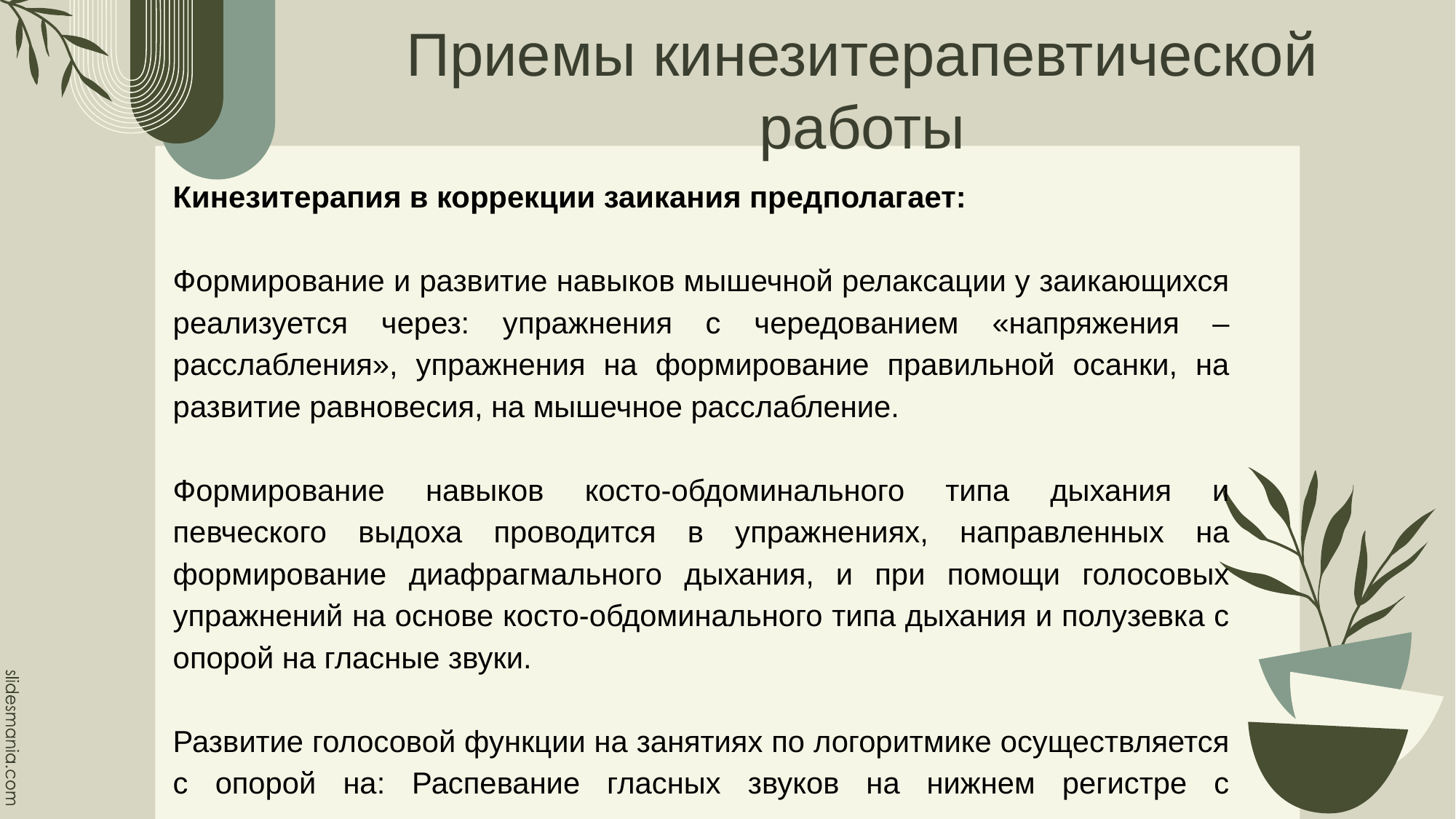

# Приемы кинезитерапевтической работы
Кинезитерапия в коррекции заикания предполагает:

Формирование и развитие навыков мышечной релаксации у заикающихся реализуется через: упражнения с чередованием «напряжения – расслабления», упражнения на формирование правильной осанки, на развитие равновесия, на мышечное расслабление.

Формирование навыков косто-обдоминального типа дыхания и певческого выдоха проводится в упражнениях, направленных на формирование диафрагмального дыхания, и при помощи голосовых упражнений на основе косто-обдоминального типа дыхания и полузевка с опорой на гласные звуки.

Развитие голосовой функции на занятиях по логоритмике осуществляется с опорой на: Распевание гласных звуков на нижнем регистре с увеличением речевого выдоха.